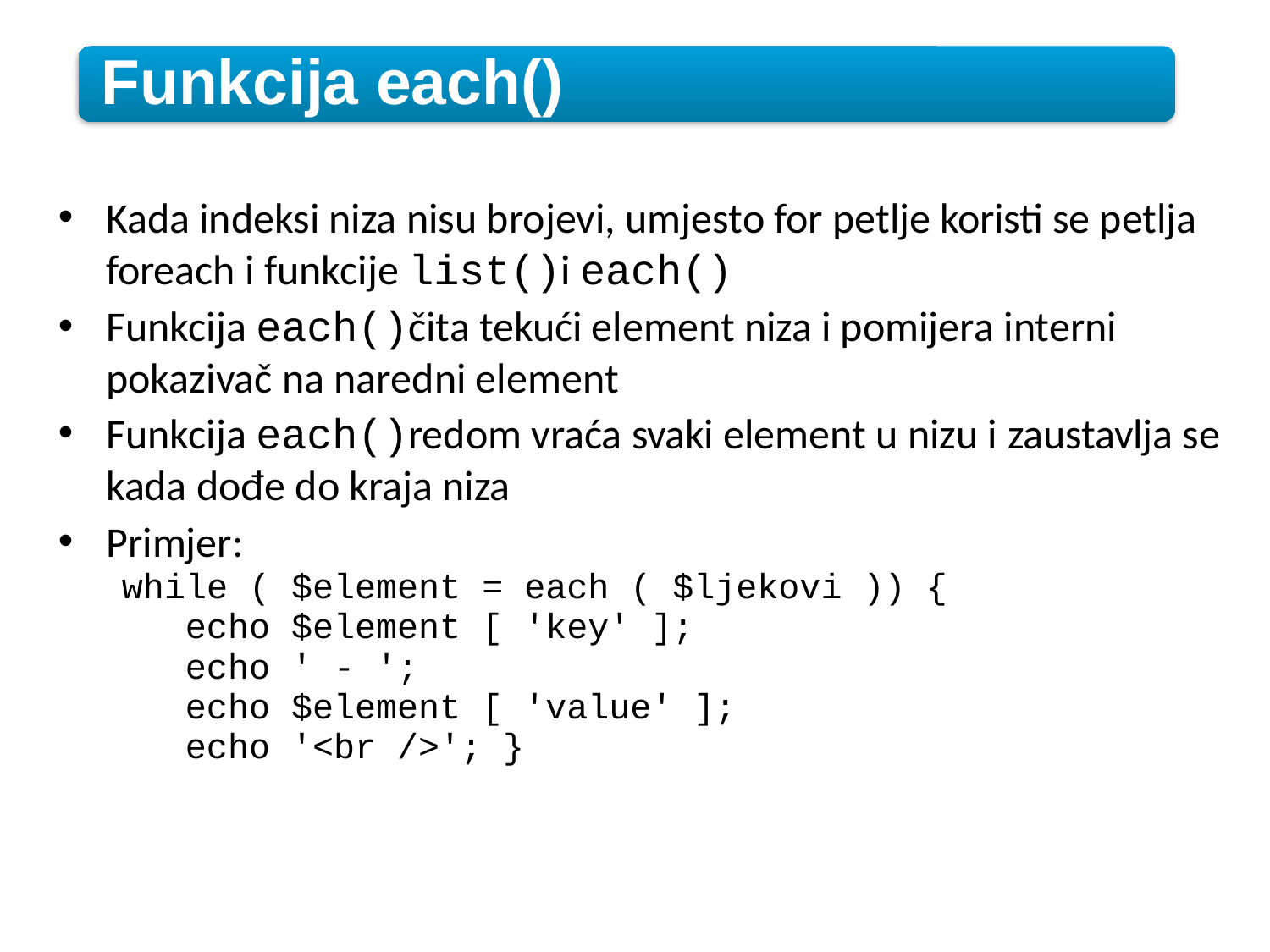

Funkcija each()
Kada indeksi niza nisu brojevi, umjesto for petlje koristi se petlja foreach i funkcije list()i each()
Funkcija each()čita tekući element niza i pomijera interni pokazivač na naredni element
Funkcija each()redom vraća svaki element u nizu i zaustavlja se kada dođe do kraja niza
Primjer:
while ( $element = each ( $ljekovi )) {
echo $element [ 'key' ];
echo ' - ';
echo $element [ 'value' ];
echo '<br />'; }

7